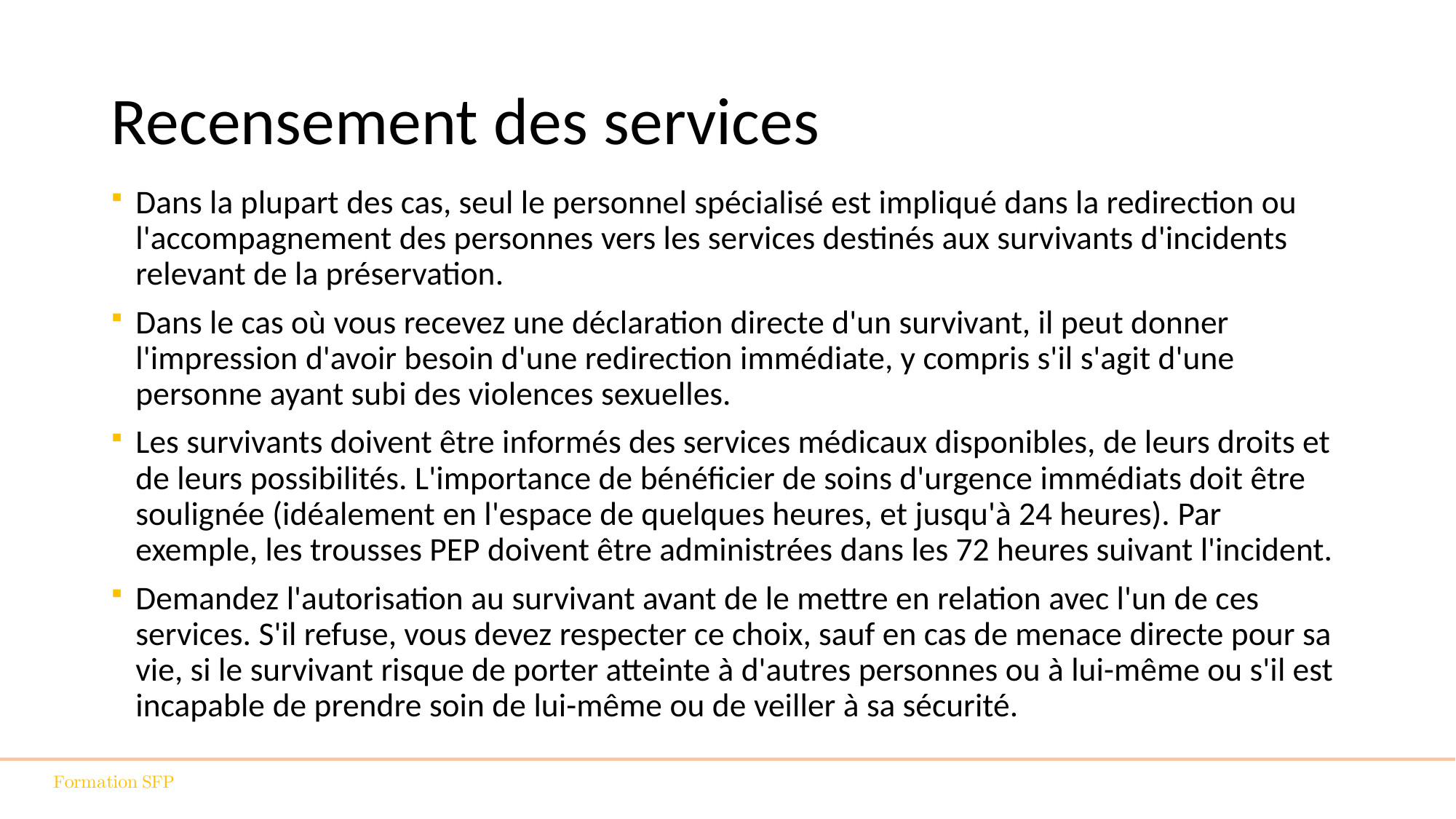

# Recensement des services
Dans la plupart des cas, seul le personnel spécialisé est impliqué dans la redirection ou l'accompagnement des personnes vers les services destinés aux survivants d'incidents relevant de la préservation.
Dans le cas où vous recevez une déclaration directe d'un survivant, il peut donner l'impression d'avoir besoin d'une redirection immédiate, y compris s'il s'agit d'une personne ayant subi des violences sexuelles.
Les survivants doivent être informés des services médicaux disponibles, de leurs droits et de leurs possibilités. L'importance de bénéficier de soins d'urgence immédiats doit être soulignée (idéalement en l'espace de quelques heures, et jusqu'à 24 heures). Par exemple, les trousses PEP doivent être administrées dans les 72 heures suivant l'incident.
Demandez l'autorisation au survivant avant de le mettre en relation avec l'un de ces services. S'il refuse, vous devez respecter ce choix, sauf en cas de menace directe pour sa vie, si le survivant risque de porter atteinte à d'autres personnes ou à lui-même ou s'il est incapable de prendre soin de lui-même ou de veiller à sa sécurité.

Formation SFP